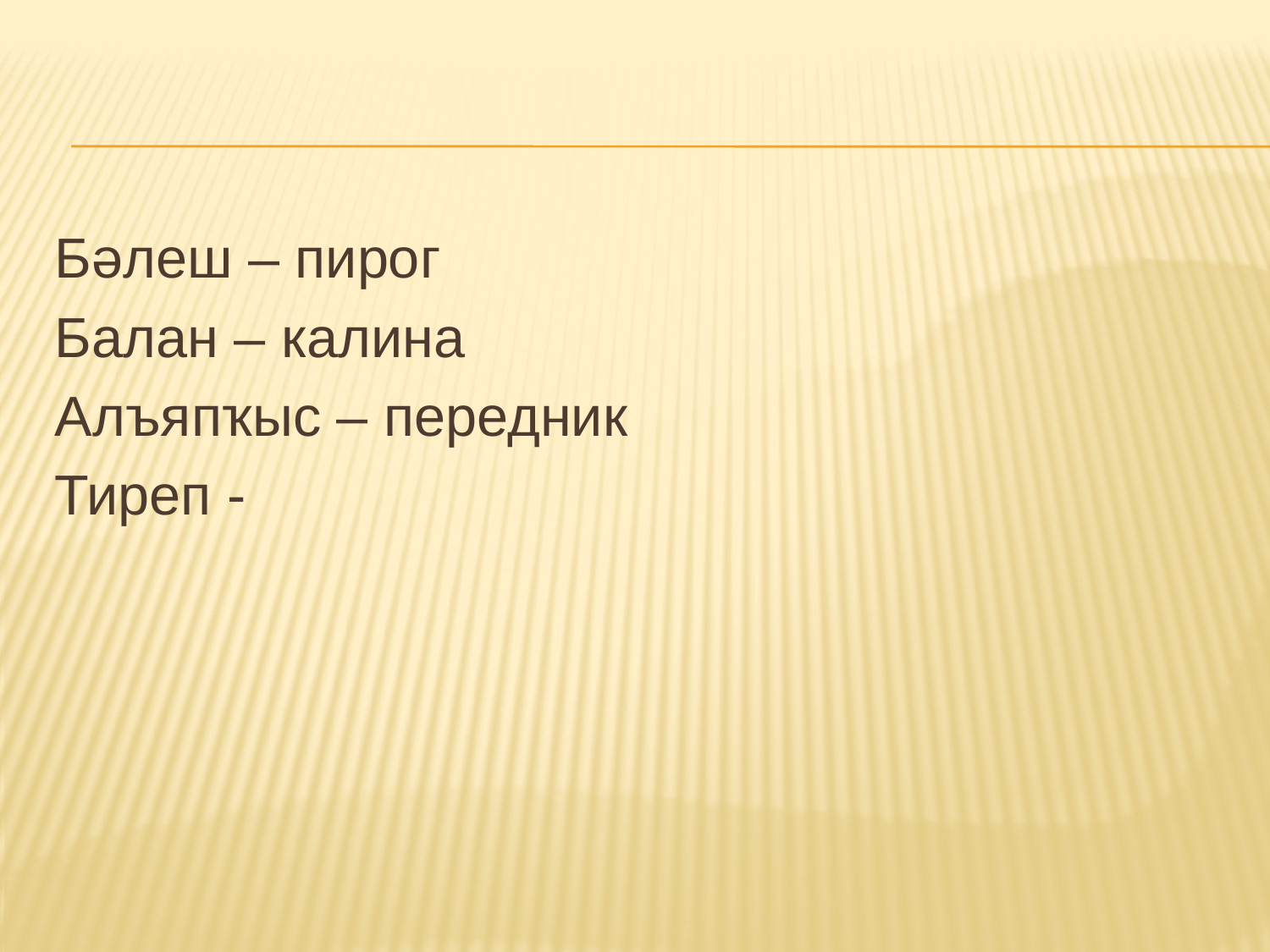

#
Бәлеш – пирог
Балан – калина
Алъяпҡыс – передник
Тиреп -